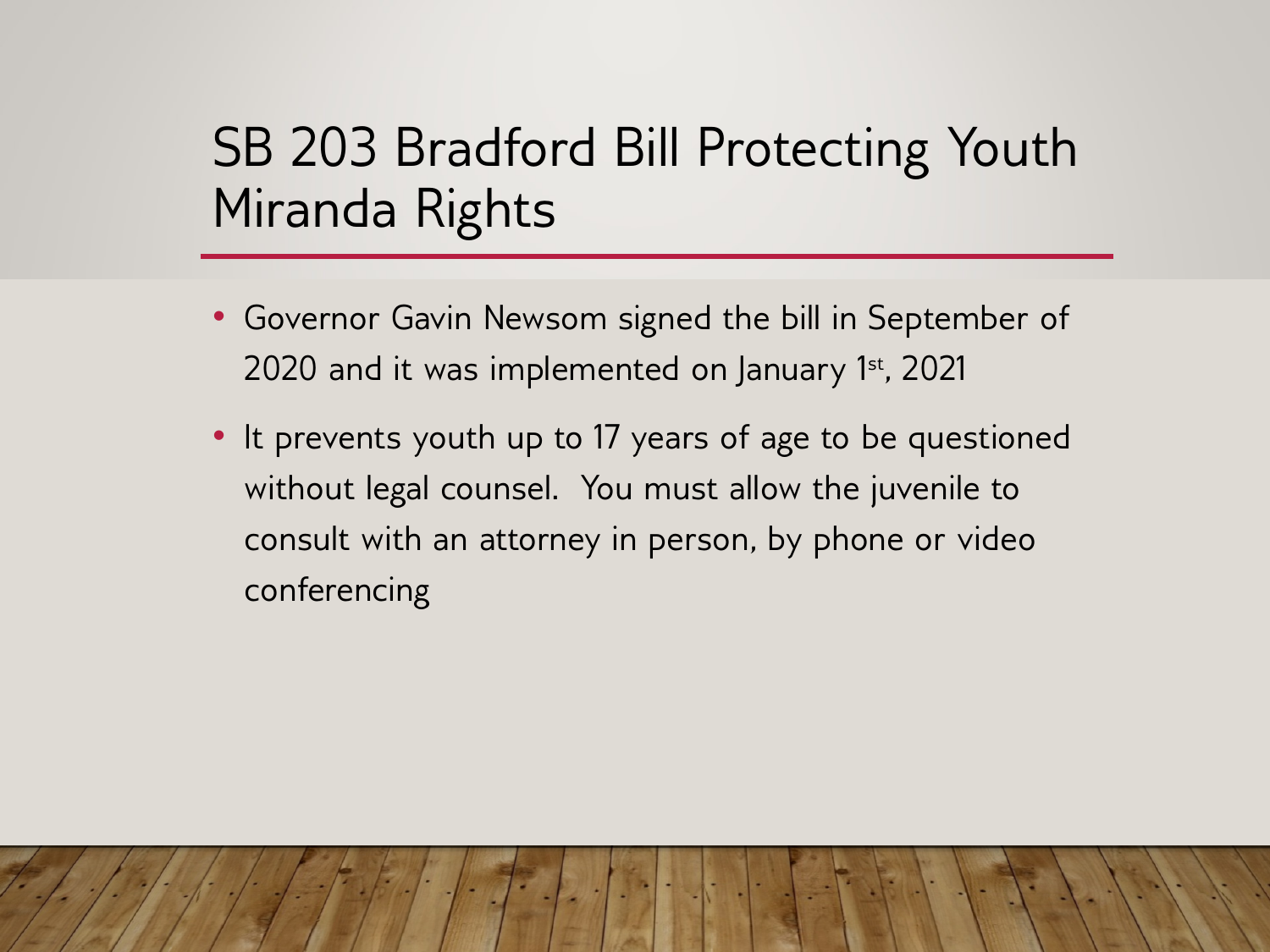

# SB 203 Bradford Bill Protecting Youth Miranda Rights
Governor Gavin Newsom signed the bill in September of 2020 and it was implemented on January 1st, 2021
It prevents youth up to 17 years of age to be questioned without legal counsel.  You must allow the juvenile to consult with an attorney in person, by phone or video conferencing